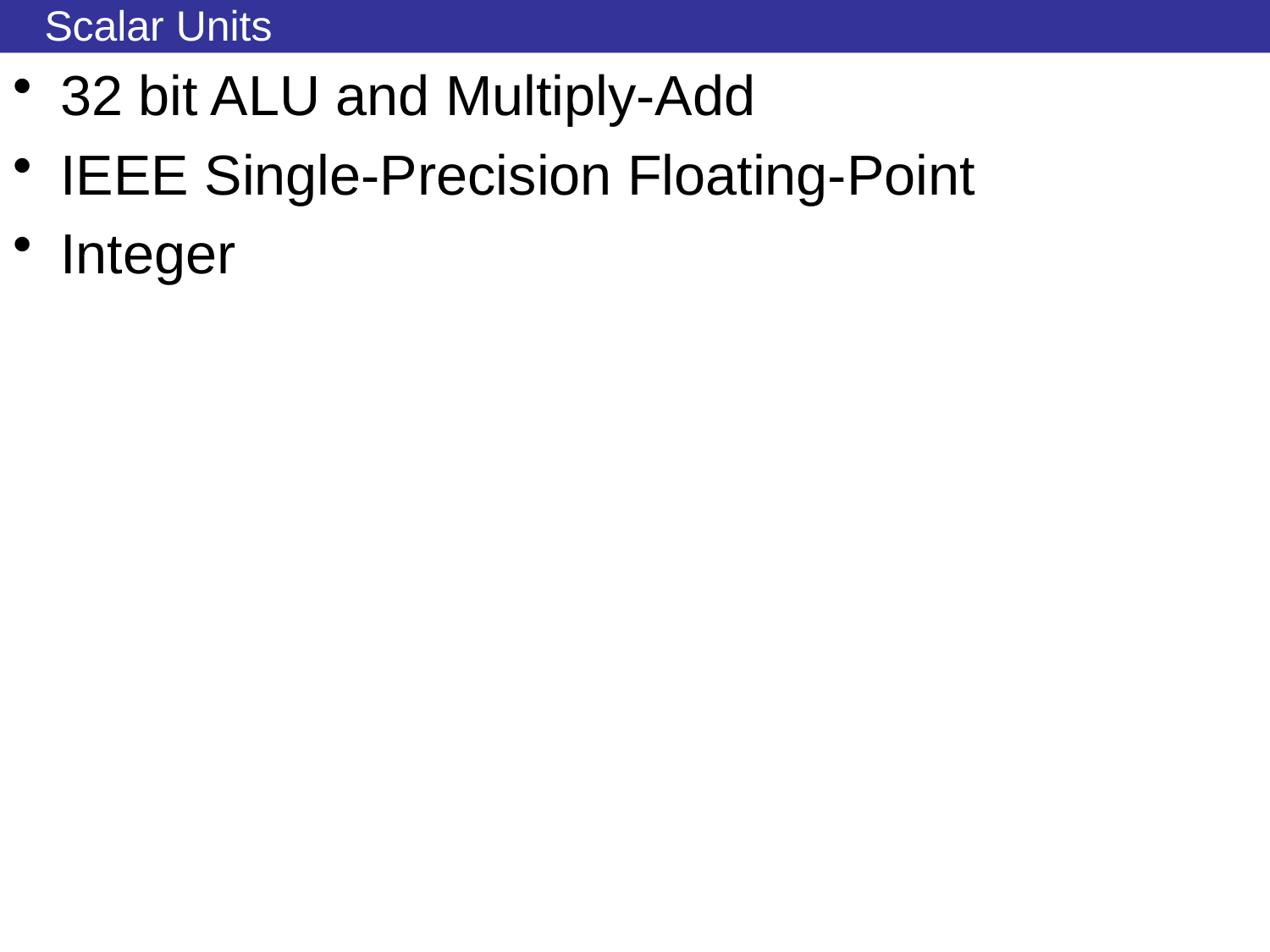

# Scalar Units
32 bit ALU and Multiply-Add
IEEE Single-Precision Floating-Point
Integer